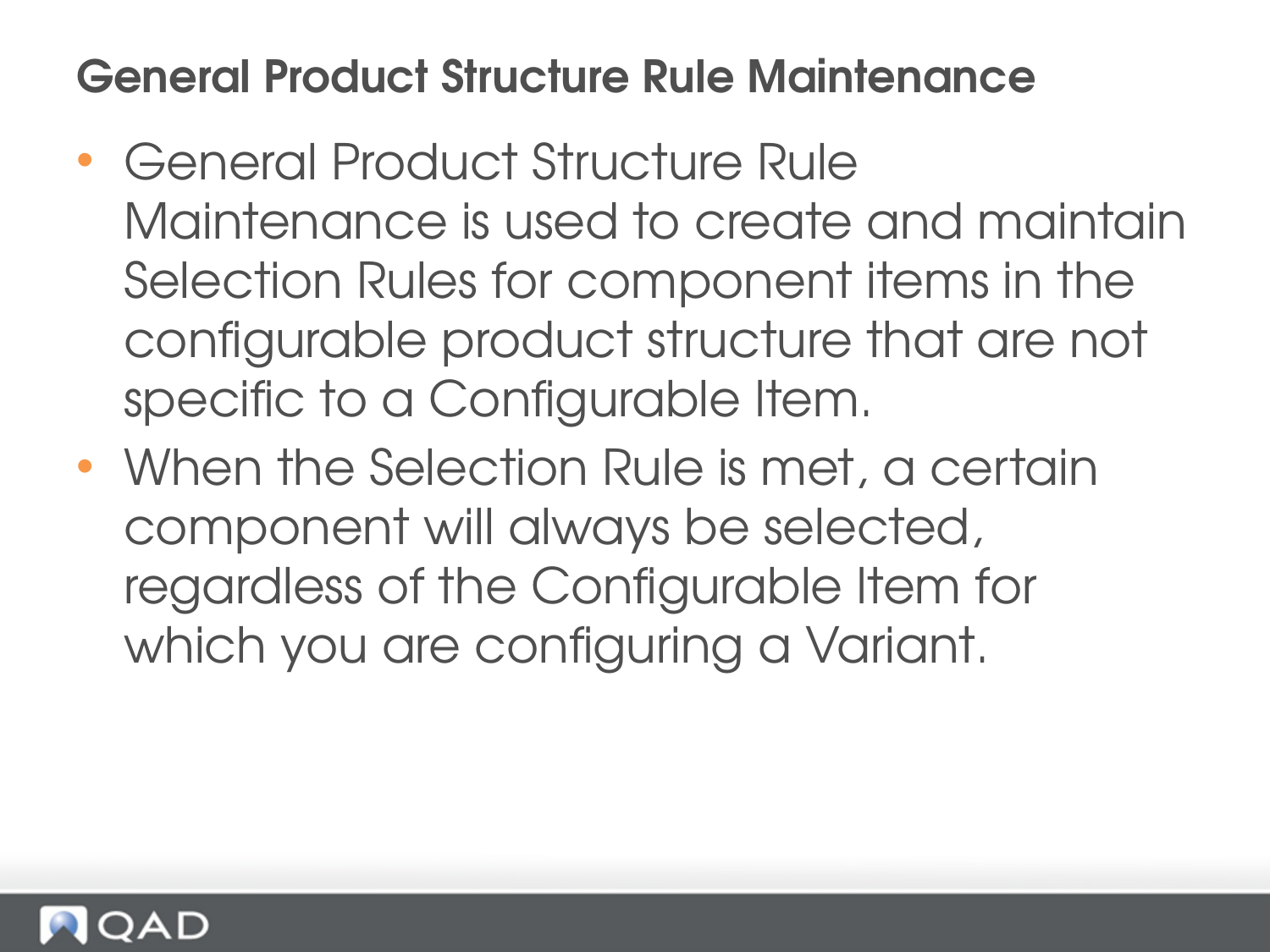

# General Product Structure Rule Maintenance
General Product Structure Rule Maintenance is used to create and maintain Selection Rules for component items in the configurable product structure that are not specific to a Configurable Item.
When the Selection Rule is met, a certain component will always be selected, regardless of the Configurable Item for which you are configuring a Variant.